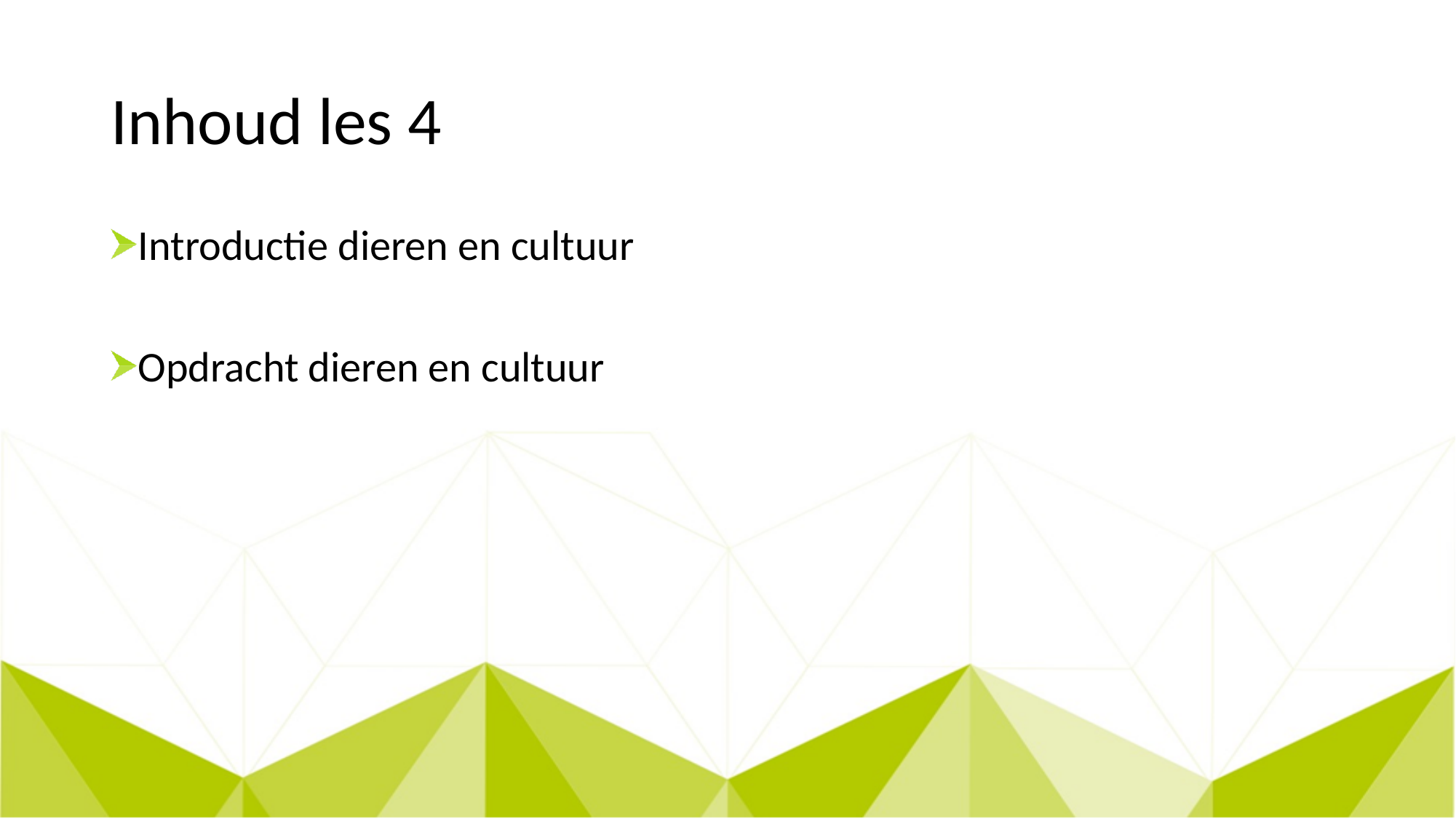

# Inhoud les 4
Introductie dieren en cultuur

Opdracht dieren en cultuur